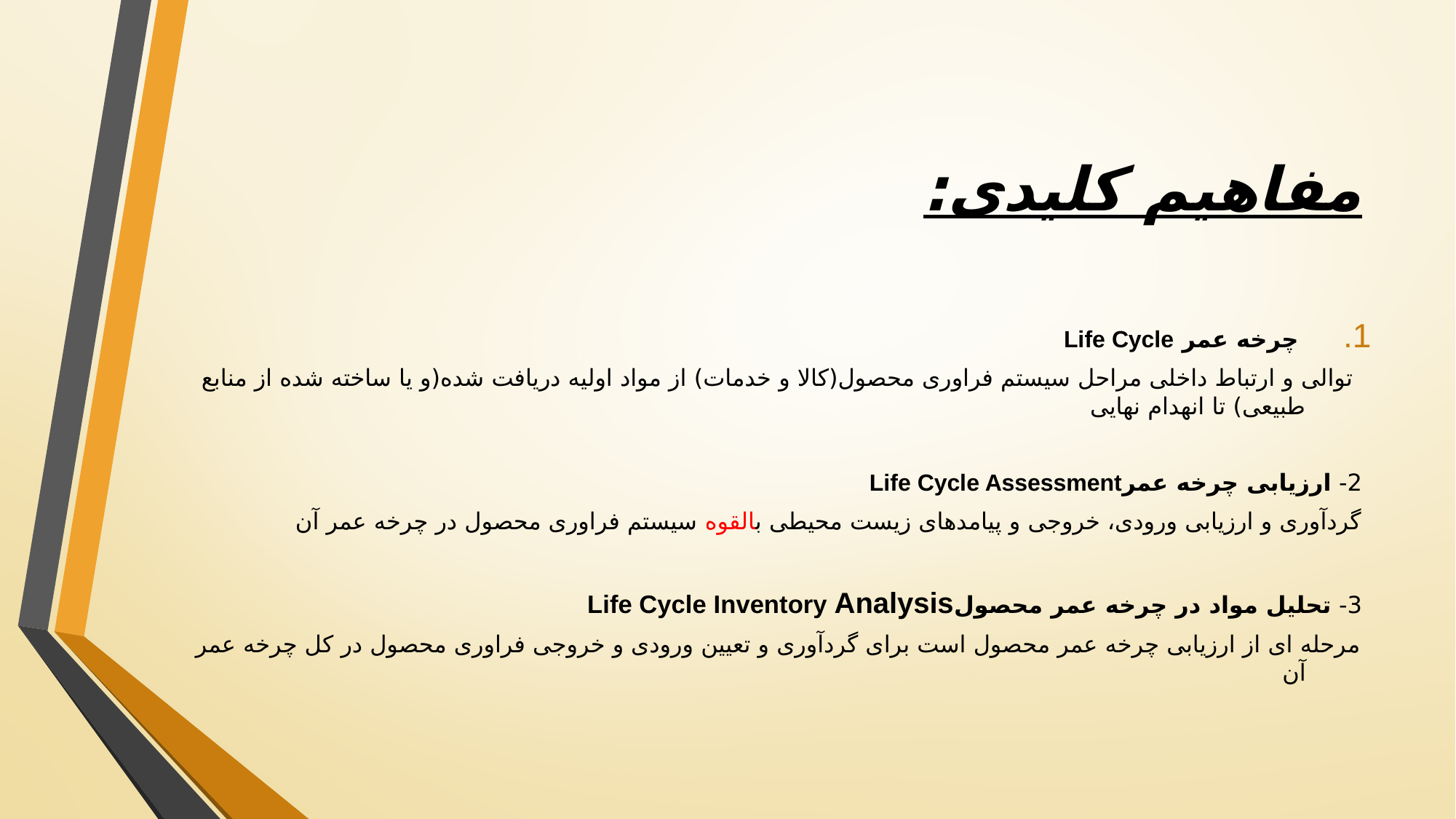

# مفاهیم کلیدی:
 چرخه عمر Life Cycle
 توالی و ارتباط داخلی مراحل سیستم فراوری محصول(کالا و خدمات) از مواد اولیه دریافت شده(و یا ساخته شده از منابع طبیعی) تا انهدام نهایی

2- ارزیابی چرخه عمرLife Cycle Assessment
گردآوری و ارزیابی ورودی، خروجی و پیامدهای زیست محیطی بالقوه سیستم فراوری محصول در چرخه عمر آن

3- تحلیل مواد در چرخه عمر محصولLife Cycle Inventory Analysis
مرحله ای از ارزیابی چرخه عمر محصول است برای گردآوری و تعیین ورودی و خروجی فراوری محصول در کل چرخه عمر آن